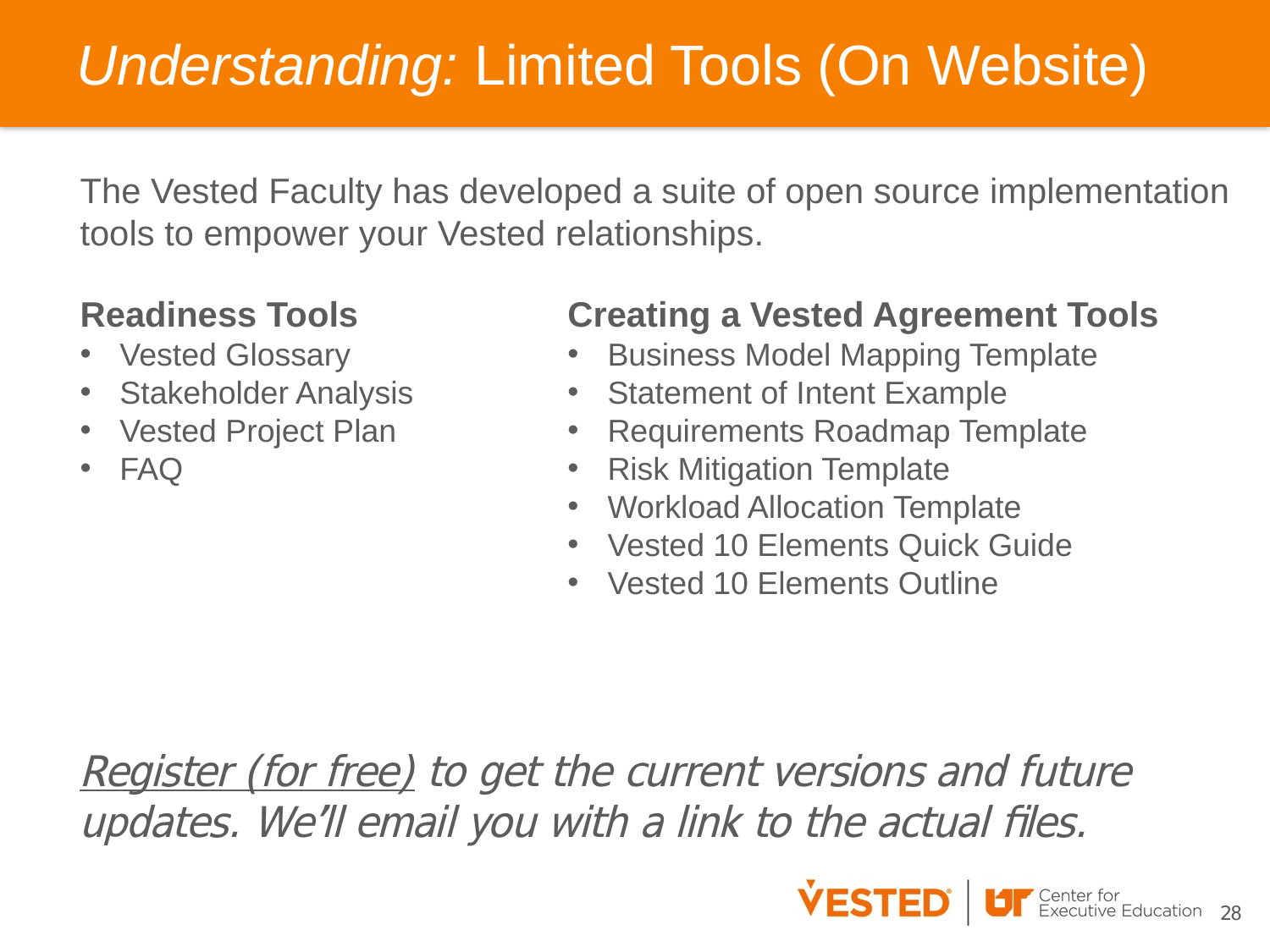

# Understanding: Limited Tools (On Website)

The Vested Faculty has developed a suite of open source implementation tools to empower your Vested relationships.

Readiness Tools
Vested Glossary
Stakeholder Analysis
Vested Project Plan
FAQ
Creating a Vested Agreement Tools
Business Model Mapping Template
Statement of Intent Example
Requirements Roadmap Template
Risk Mitigation Template
Workload Allocation Template
Vested 10 Elements Quick Guide
Vested 10 Elements Outline
Register (for free) to get the current versions and future updates. We’ll email you with a link to the actual files.
28